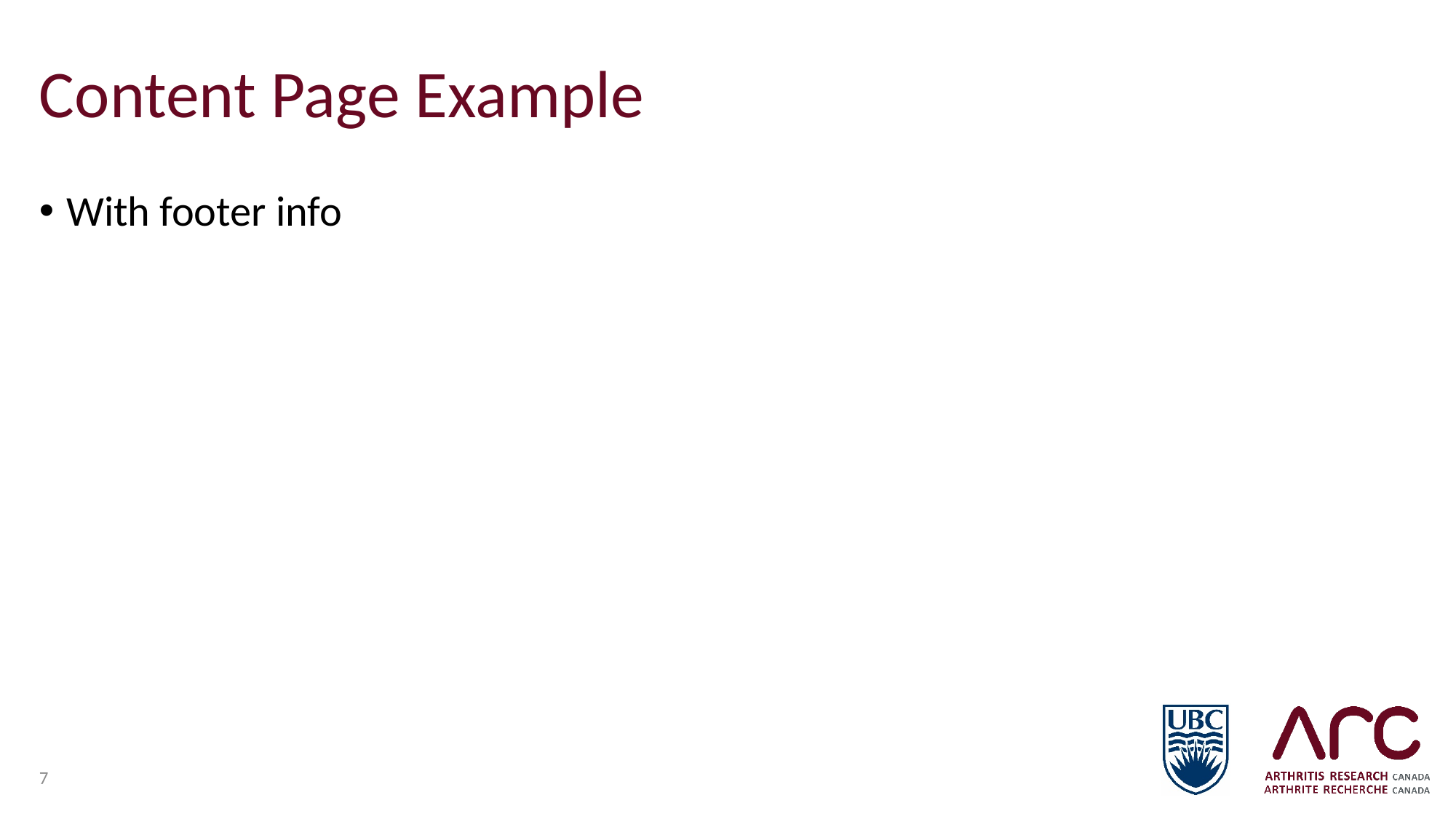

# Content Page Example
With footer info
7